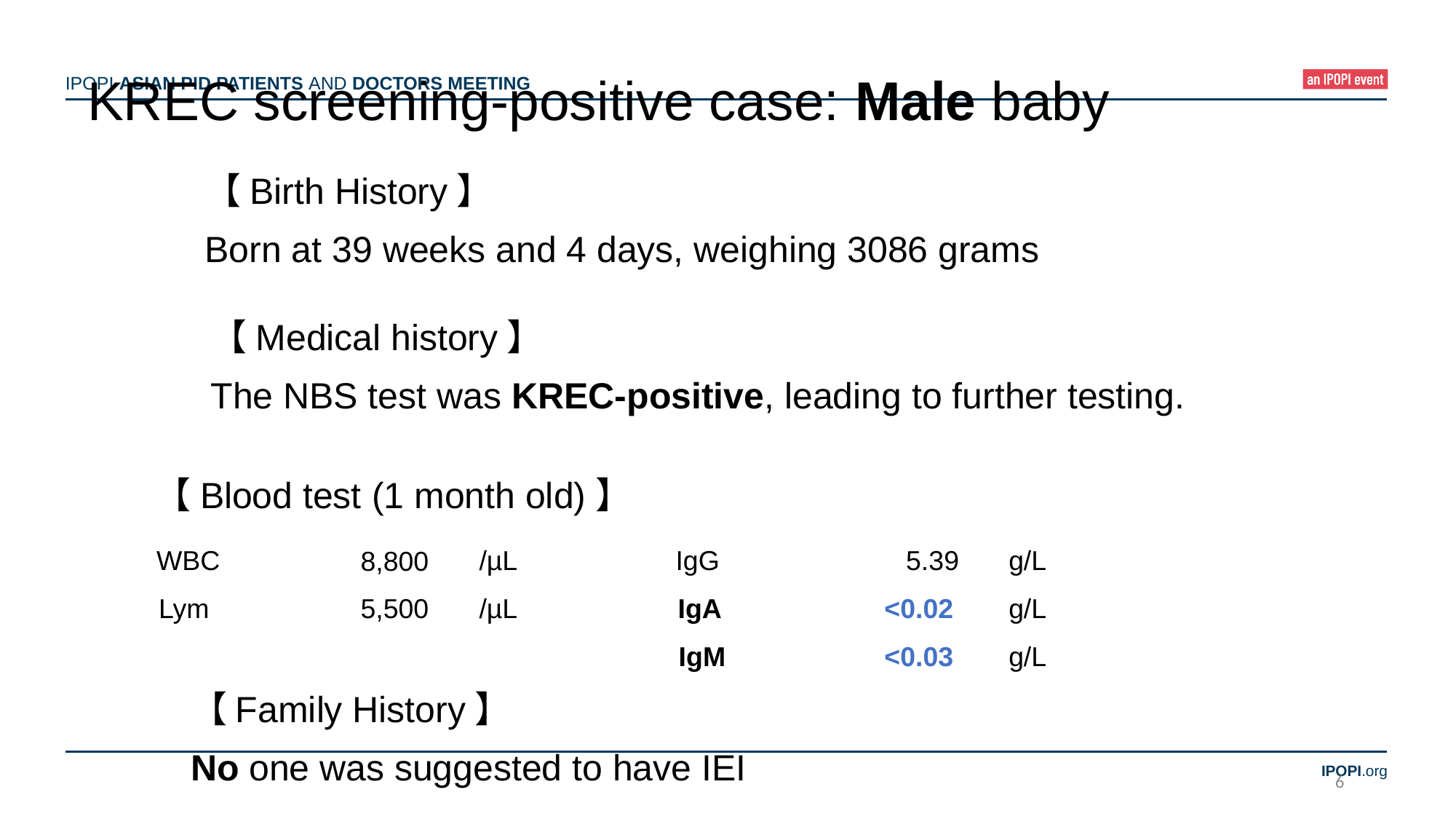

KREC screening-positive case: Male baby
【Birth History】

Born at 39 weeks and 4 days, weighing 3086 grams
【Medical history】

The NBS test was KREC-positive, leading to further testing.
【Blood test (1 month old)】
WBC
/µL
IgG
5.39
g/L
8,800
Lym
5,500
/µL
IgA
<0.02
g/L
IgM
<0.03
g/L
【Family History】

No one was suggested to have IEI
6